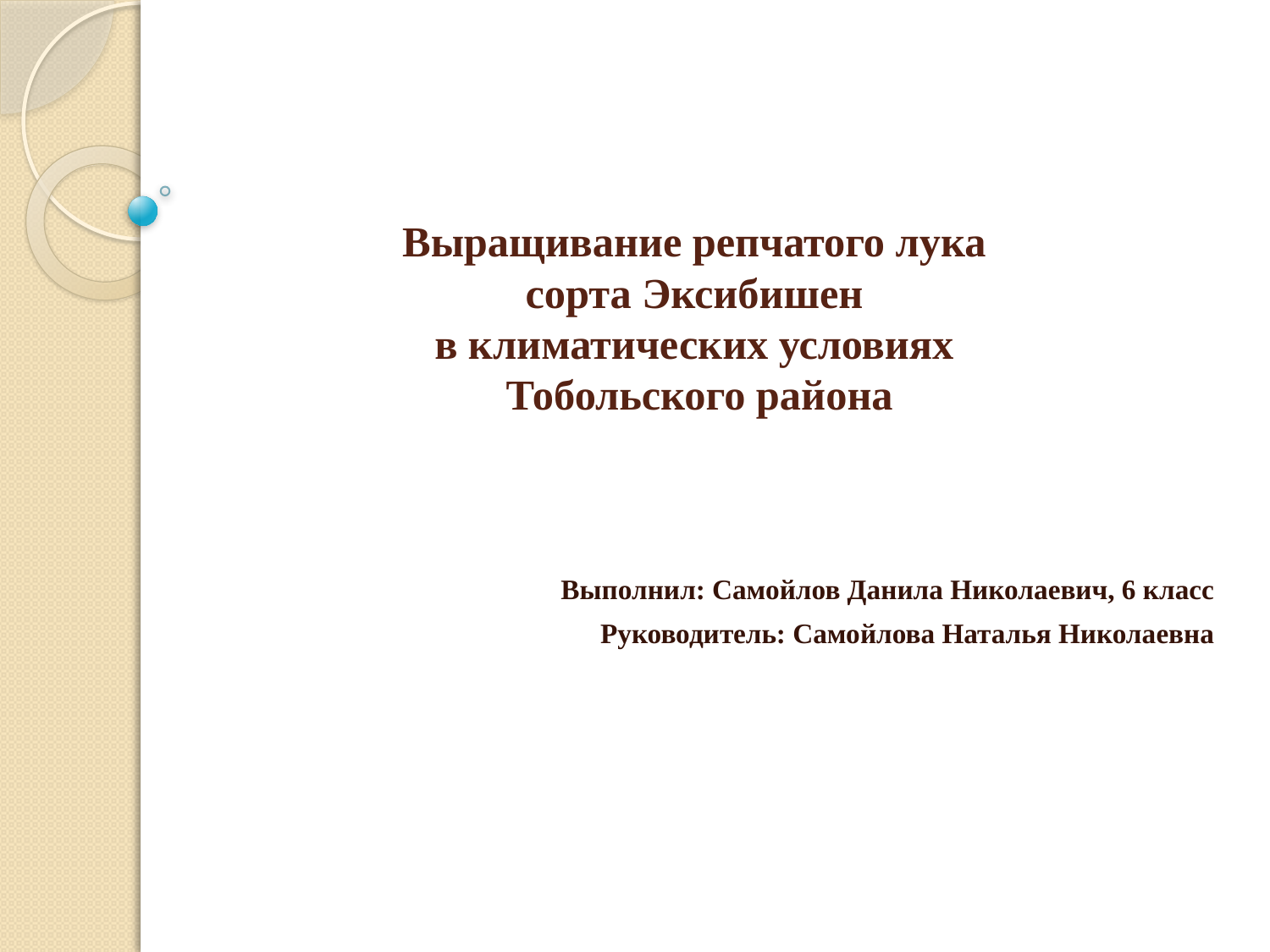

# Выращивание репчатого лука сорта Эксибишен в климатических условиях Тобольского района

Выполнил: Самойлов Данила Николаевич, 6 класс
Руководитель: Самойлова Наталья Николаевна